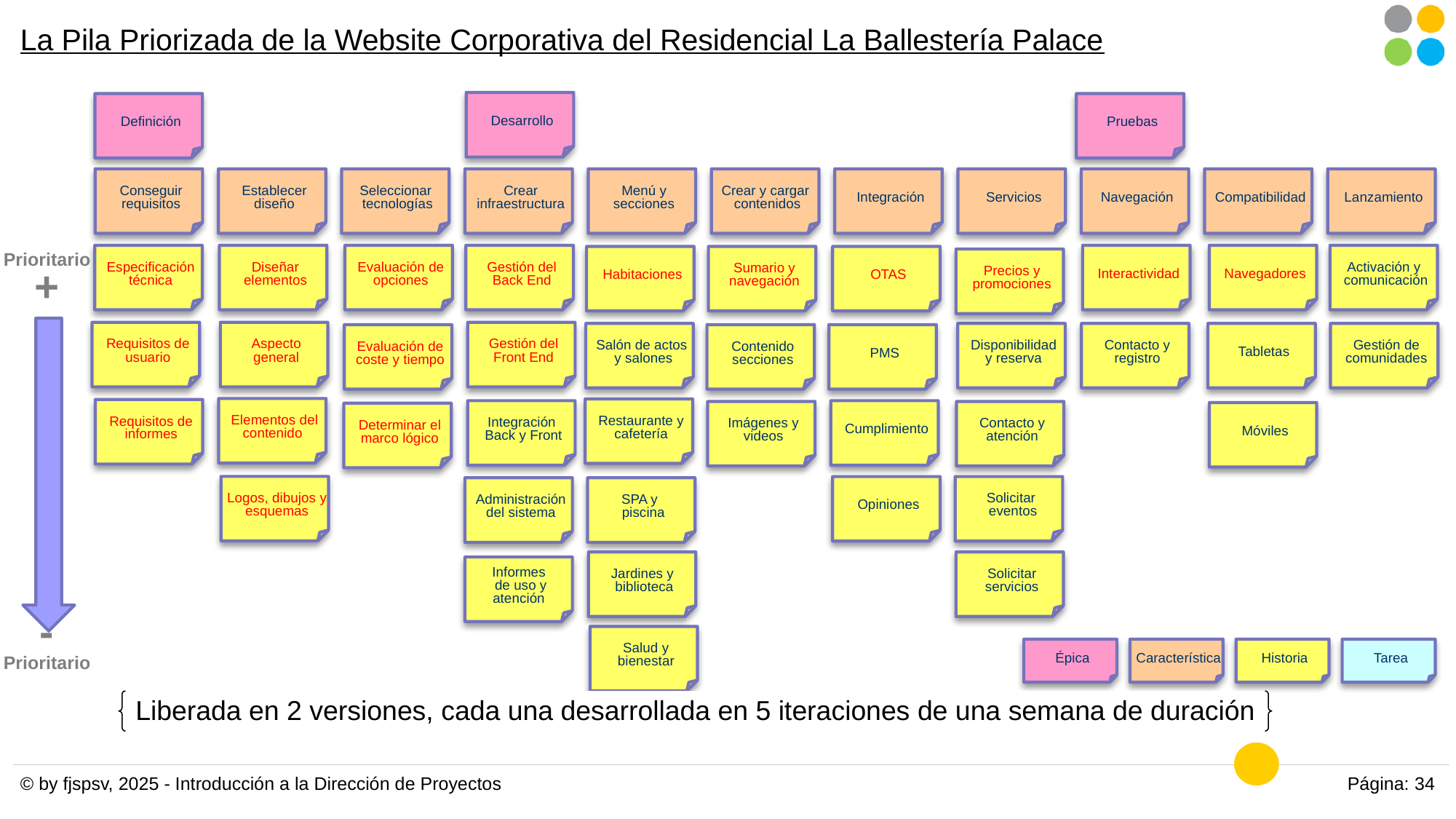

# La Pila Priorizada de la Website Corporativa del Residencial La Ballestería Palace
Desarrollo
Definición
Pruebas
Conseguir requisitos
Establecer diseño
Seleccionar
tecnologías
Crear infraestructura
Menú y
secciones
Crear y cargar
contenidos
Integración
Servicios
Navegación
Compatibilidad
Lanzamiento
Especificación técnica
Diseñar elementos
Evaluación de opciones
Gestión del
Back End
Interactividad
Navegadores
Activación y
comunicación
Habitaciones
Sumario y navegación
OTAS
Precios y promociones
Requisitos de usuario
Aspecto
general
Gestión del Front End
Disponibilidad
y reserva
Gestión de comunidades
Salón de actos
 y salones
Contacto y registro
Tabletas
Evaluación de coste y tiempo
Contenido secciones
PMS
Elementos del contenido
Restaurante y cafetería
Requisitos de informes
Integración
Back y Front
Cumplimiento
Imágenes y videos
Contacto y atención
Móviles
Determinar el marco lógico
Logos, dibujos y esquemas
Opiniones
Solicitar
 eventos
Administración del sistema
SPA y
piscina
Jardines y
biblioteca
Solicitar servicios
Informes
de uso y atención
Salud y bienestar
Épica
Característica
Historia
Tarea
Prioritario
+

-
Prioritario
Liberada en 2 versiones, cada una desarrollada en 5 iteraciones de una semana de duración
© by fjspsv, 2025 - Introducción a la Dirección de Proyectos
Página: 34